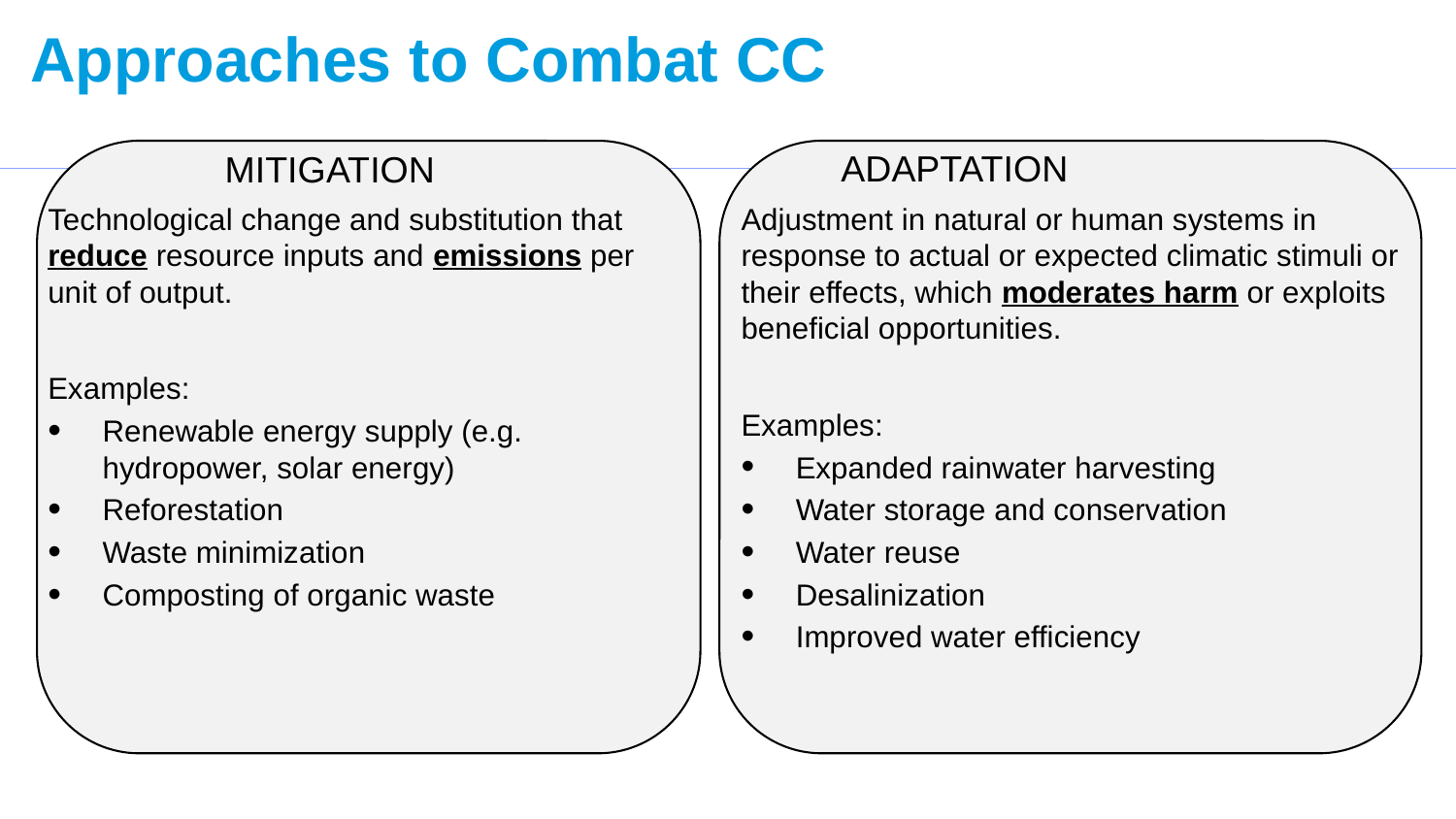

# Approaches to Combat CC

MITIGATION

ADAPTATION
Technological change and substitution that reduce resource inputs and emissions per unit of output.
Examples:
Renewable energy supply (e.g. hydropower, solar energy)
Reforestation
Waste minimization
Composting of organic waste

Adjustment in natural or human systems in response to actual or expected climatic stimuli or their effects, which moderates harm or exploits beneficial opportunities.
Examples:
Expanded rainwater harvesting
Water storage and conservation
Water reuse
Desalinization
Improved water efficiency